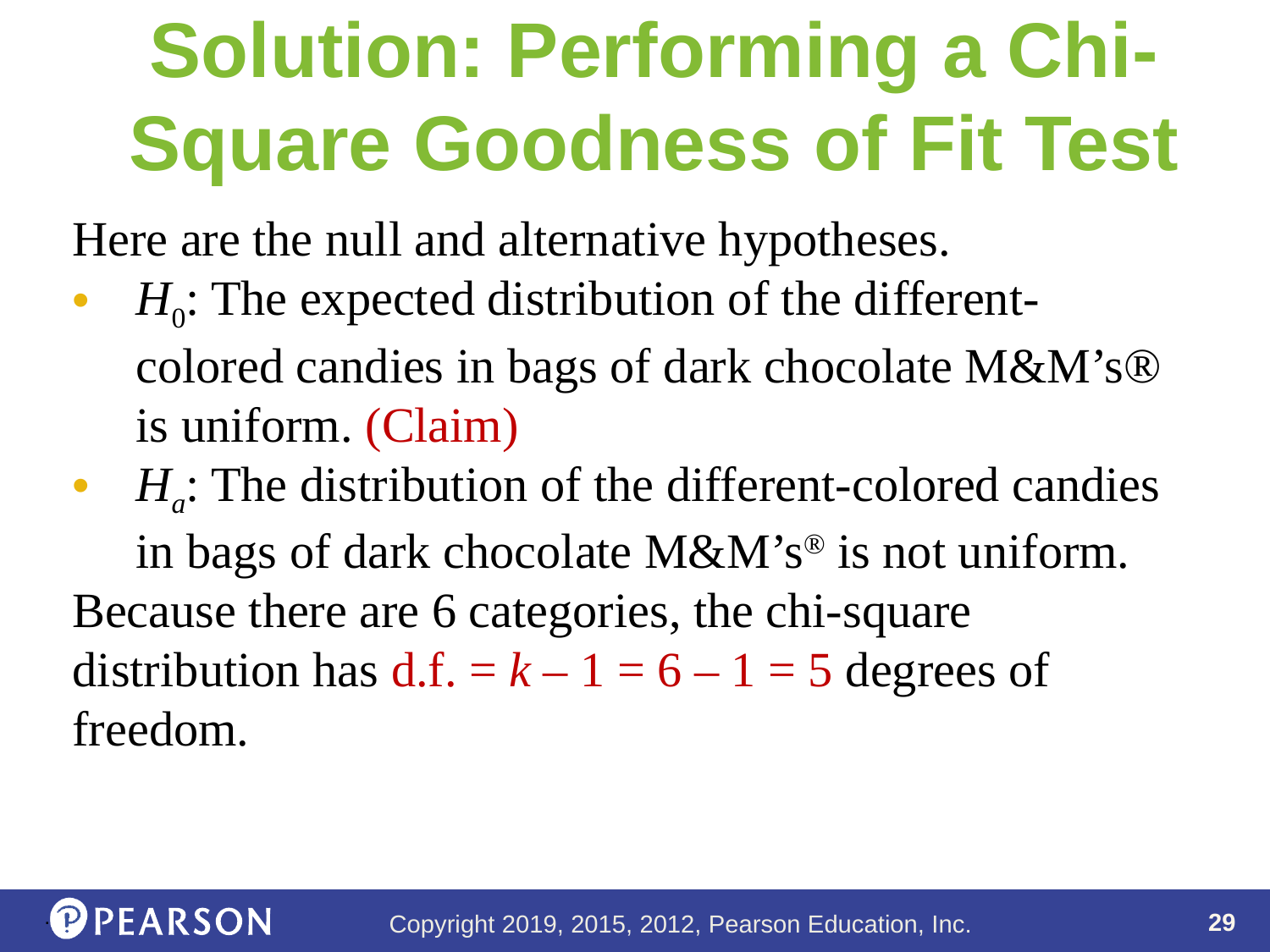

# Solution: Performing a Chi-Square Goodness of Fit Test
Here are the null and alternative hypotheses.
H0: The expected distribution of the different-colored candies in bags of dark chocolate M&M’s® is uniform. (Claim)
Ha: The distribution of the different-colored candies in bags of dark chocolate M&M’s® is not uniform.
Because there are 6 categories, the chi-square distribution has d.f. = k – 1 = 6 – 1 = 5 degrees of freedom.
.